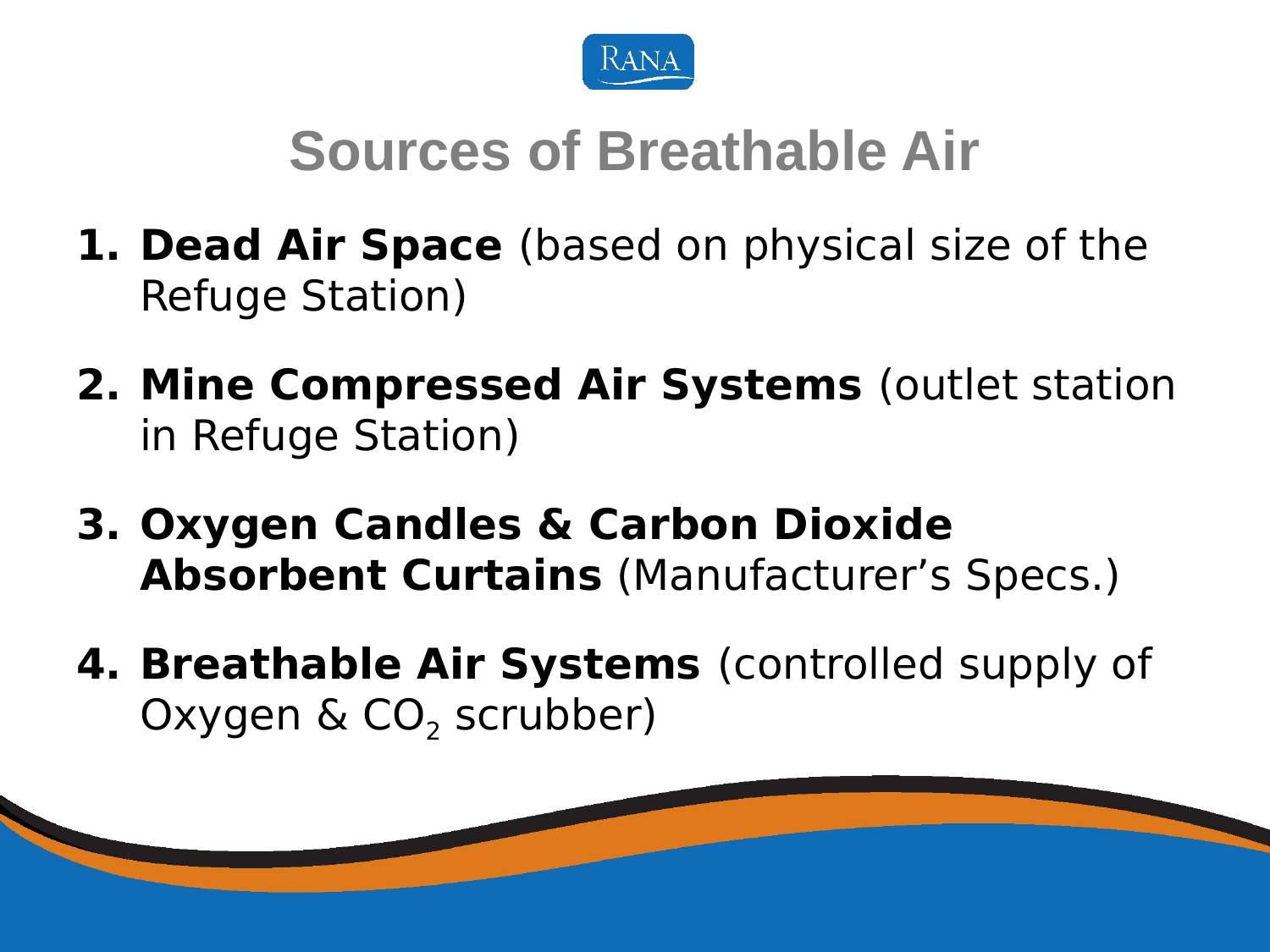

# Sources of Breathable Air
Dead Air Space (based on physical size of the Refuge Station)
Mine Compressed Air Systems (outlet station in Refuge Station)
Oxygen Candles & Carbon Dioxide Absorbent Curtains (Manufacturer’s Specs.)
Breathable Air Systems (controlled supply of Oxygen & CO2 scrubber)